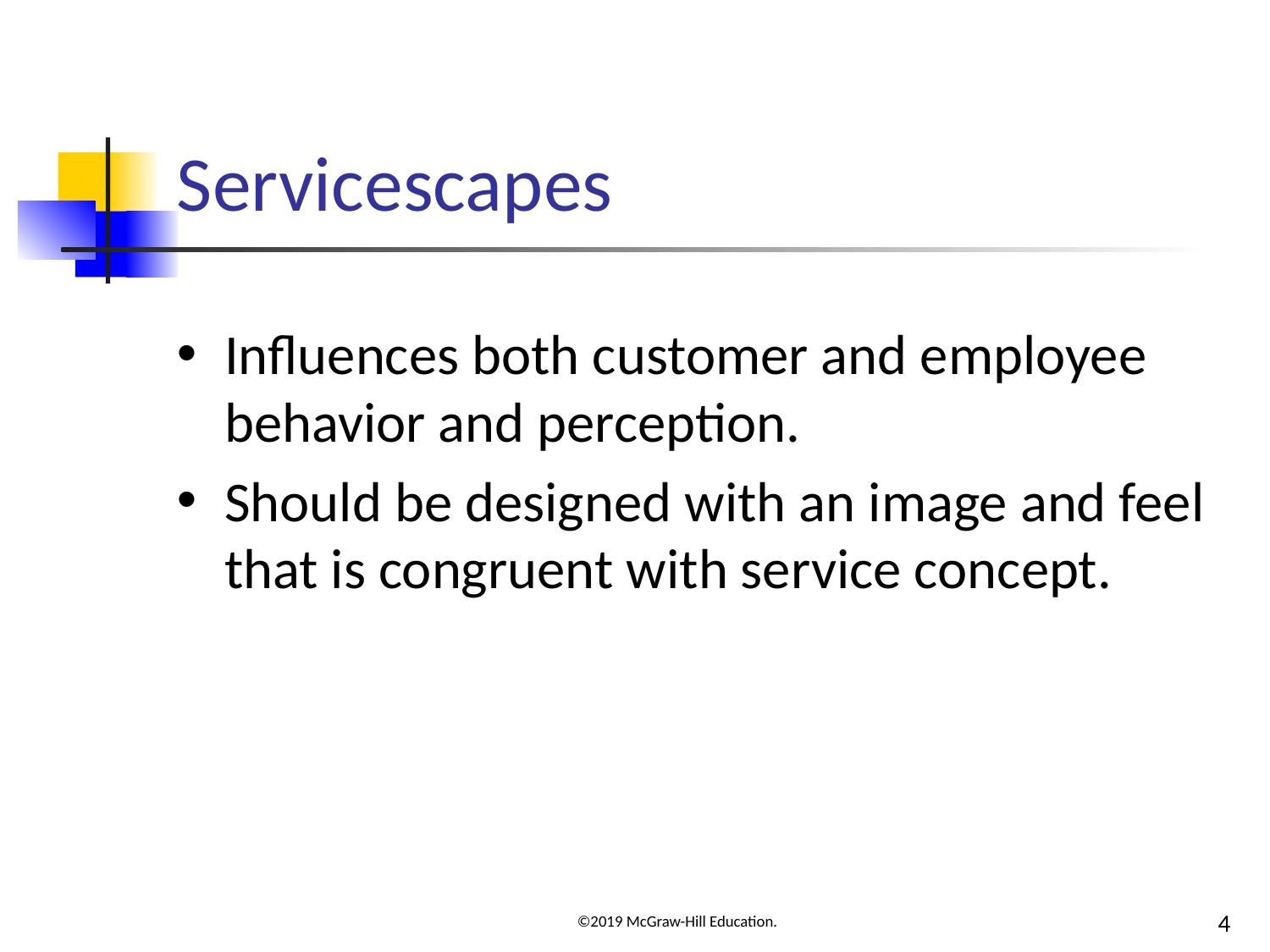

# Servicescapes
Influences both customer and employee behavior and perception.
Should be designed with an image and feel that is congruent with service concept.